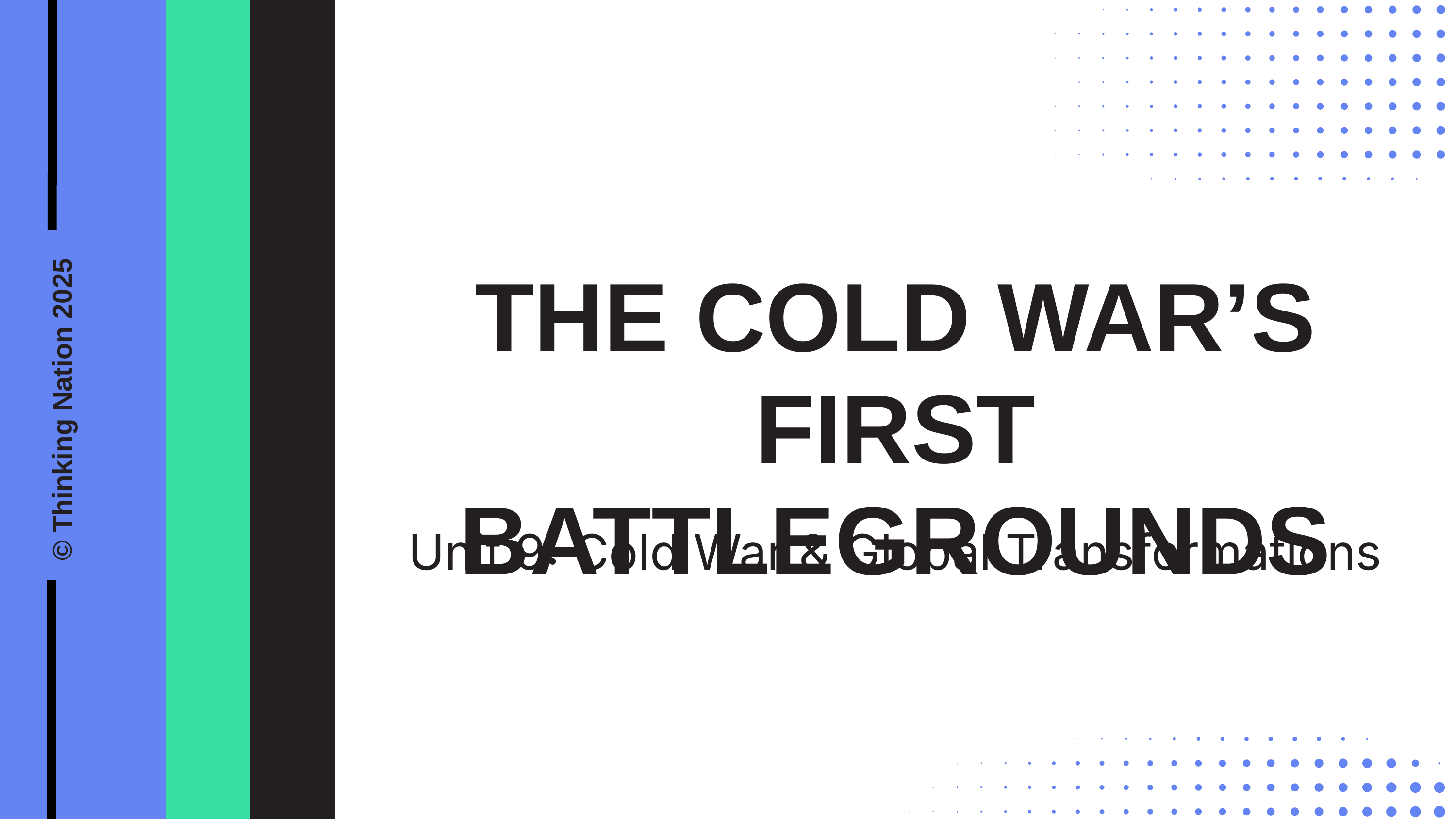

THE COLD WAR’S FIRST BATTLEGROUNDS
© Thinking Nation 2025
Unit 9: Cold War & Global Transformations